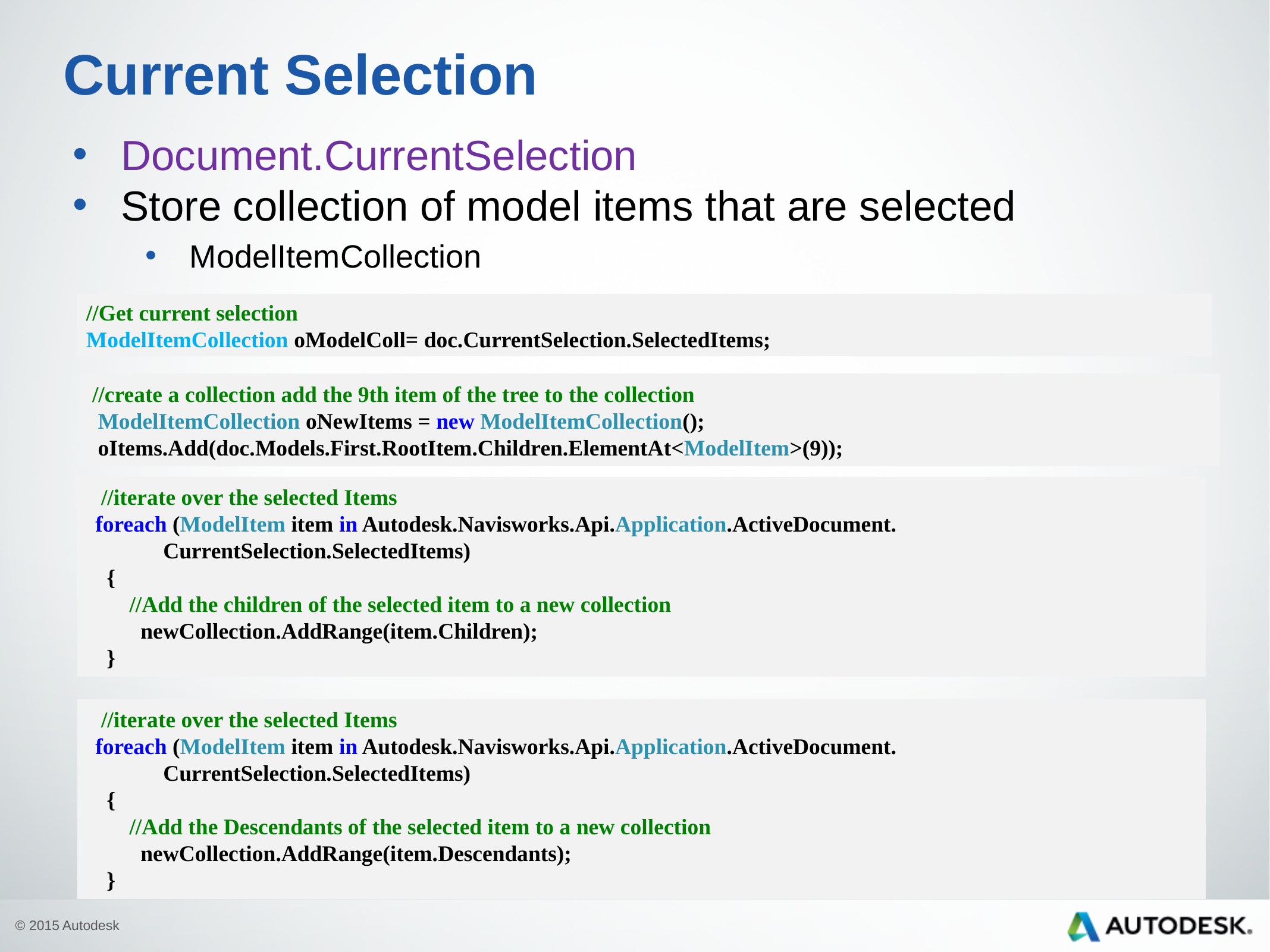

# Current Selection
Document.CurrentSelection
Store collection of model items that are selected
ModelItemCollection

//Get current selection
ModelItemCollection oModelColl= doc.CurrentSelection.SelectedItems;
//create a collection add the 9th item of the tree to the collection
 ModelItemCollection oNewItems = new ModelItemCollection();
 oItems.Add(doc.Models.First.RootItem.Children.ElementAt<ModelItem>(9));
  //iterate over the selected Items
 foreach (ModelItem item in Autodesk.Navisworks.Api.Application.ActiveDocument.
             CurrentSelection.SelectedItems)
   {
       //Add the children of the selected item to a new collection
         newCollection.AddRange(item.Children);
   }
  //iterate over the selected Items
 foreach (ModelItem item in Autodesk.Navisworks.Api.Application.ActiveDocument.
             CurrentSelection.SelectedItems)
   {
       //Add the Descendants of the selected item to a new collection
         newCollection.AddRange(item.Descendants);
   }